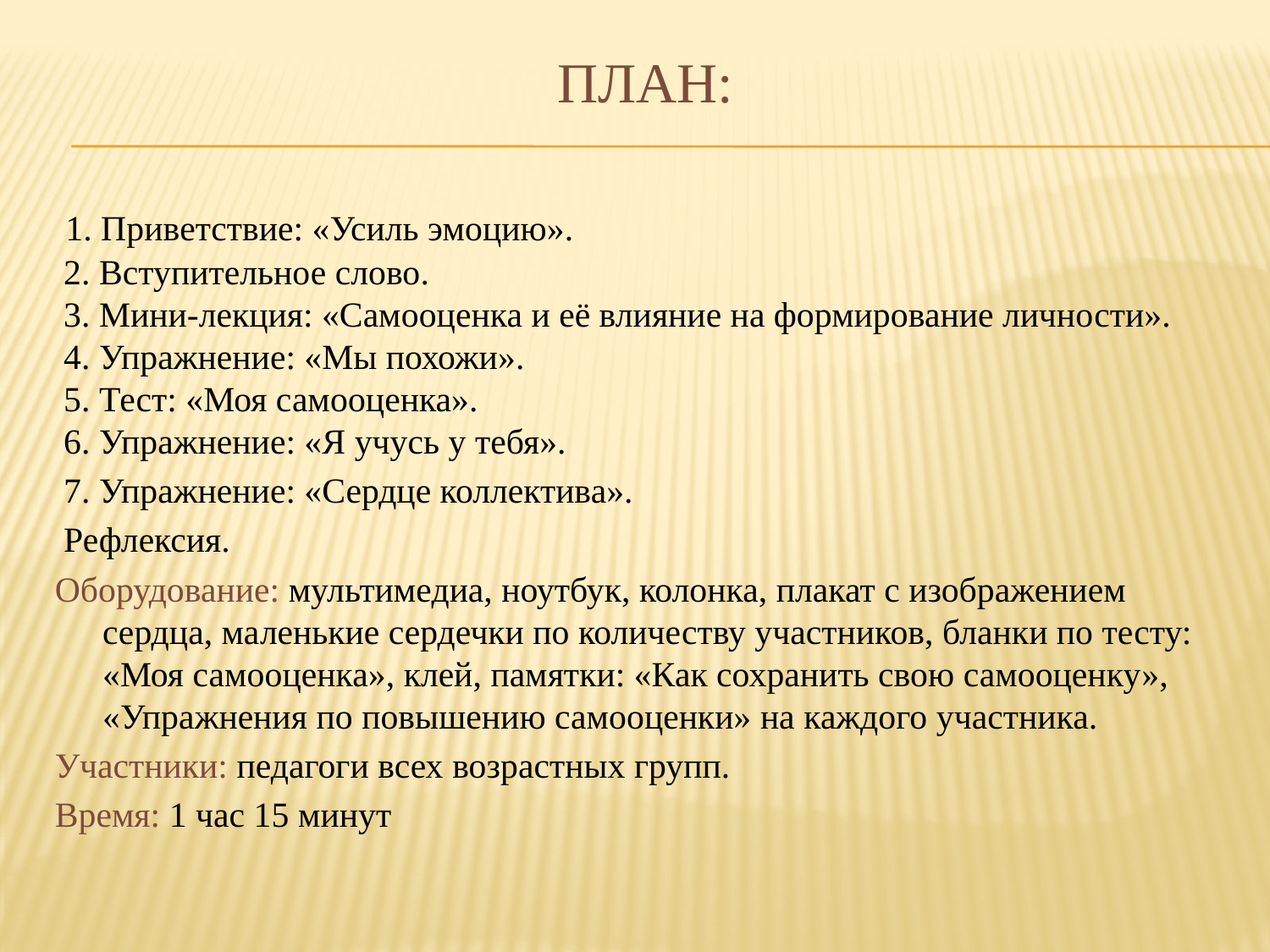

ПЛАН:

 1. Приветствие: «Усиль эмоцию».
 2. Вступительное слово.
 3. Мини-лекция: «Самооценка и её влияние на формирование личности».
 4. Упражнение: «Мы похожи».
 5. Тест: «Моя самооценка».
 6. Упражнение: «Я учусь у тебя».
 7. Упражнение: «Сердце коллектива».
 Рефлексия.
Оборудование: мультимедиа, ноутбук, колонка, плакат с изображением сердца, маленькие сердечки по количеству участников, бланки по тесту: «Моя самооценка», клей, памятки: «Как сохранить свою самооценку», «Упражнения по повышению самооценки» на каждого участника.
Участники: педагоги всех возрастных групп.
Время: 1 час 15 минут